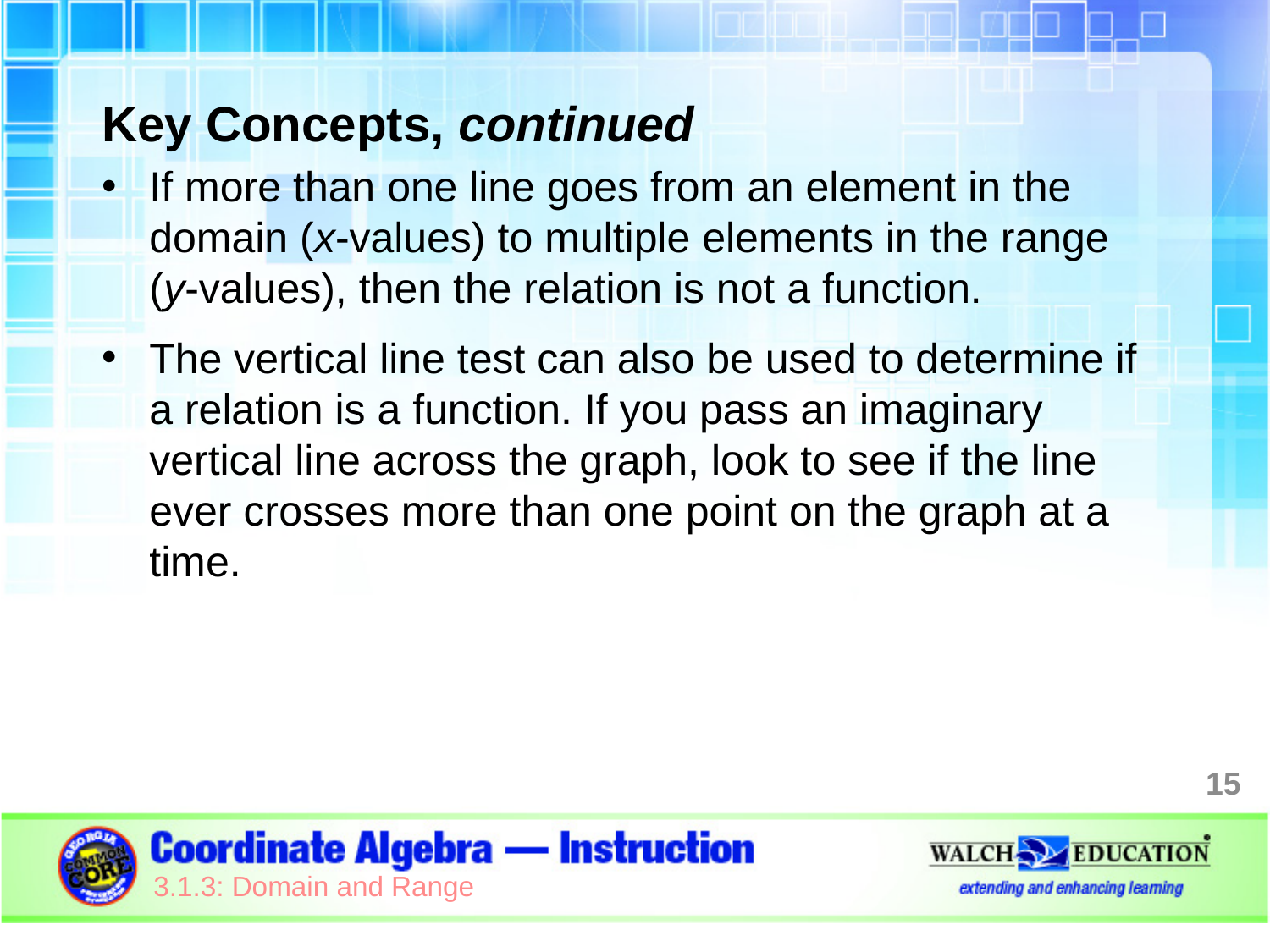

Key Concepts, continued
If more than one line goes from an element in the domain (x-values) to multiple elements in the range (y-values), then the relation is not a function.
The vertical line test can also be used to determine if a relation is a function. If you pass an imaginary vertical line across the graph, look to see if the line ever crosses more than one point on the graph at a time.

15
3.1.3: Domain and Range